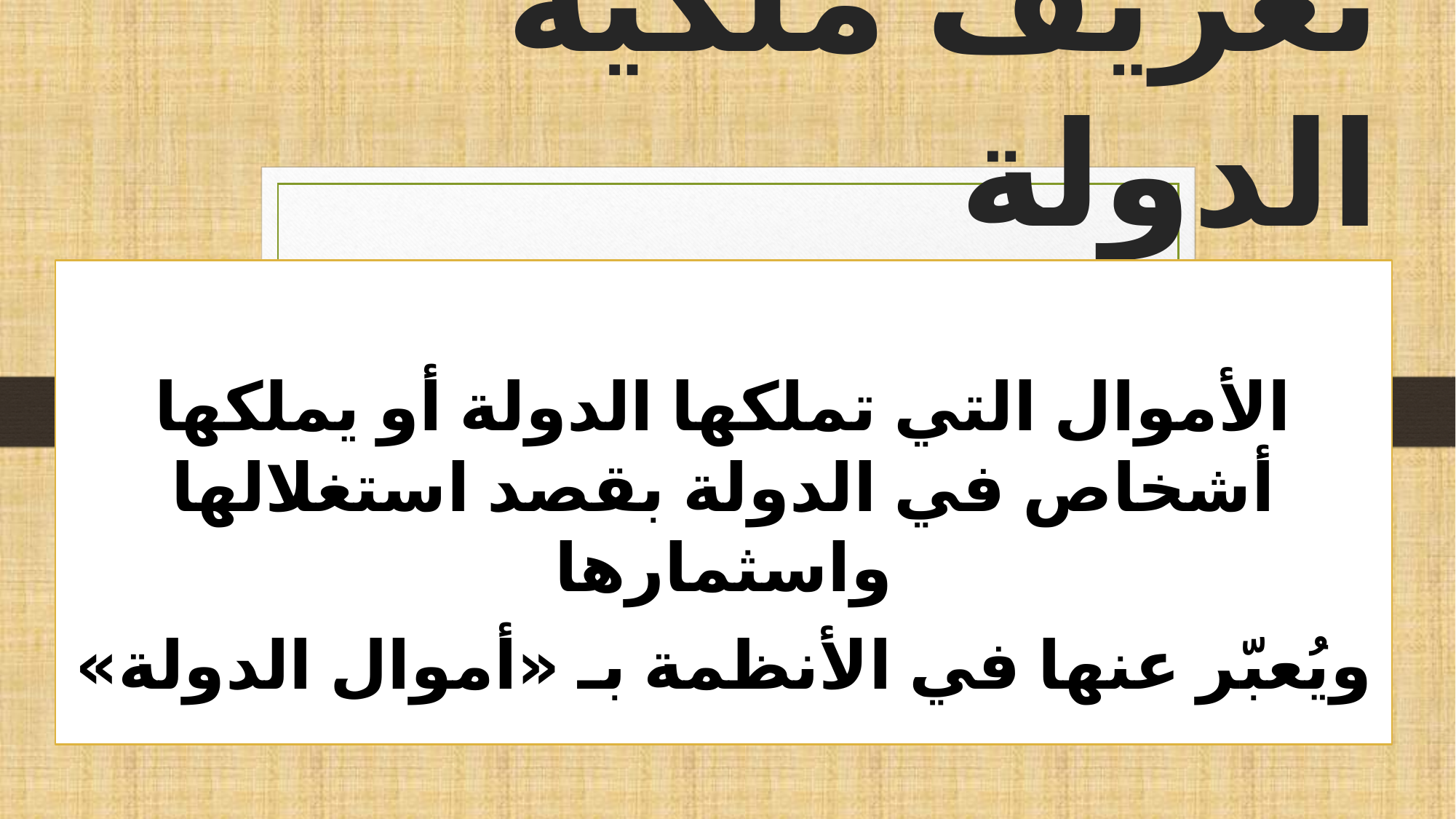

# تعريف ملكية الدولة

الأموال التي تملكها الدولة أو يملكها أشخاص في الدولة بقصد استغلالها واسثمارها
ويُعبّر عنها في الأنظمة بـ «أموال الدولة»